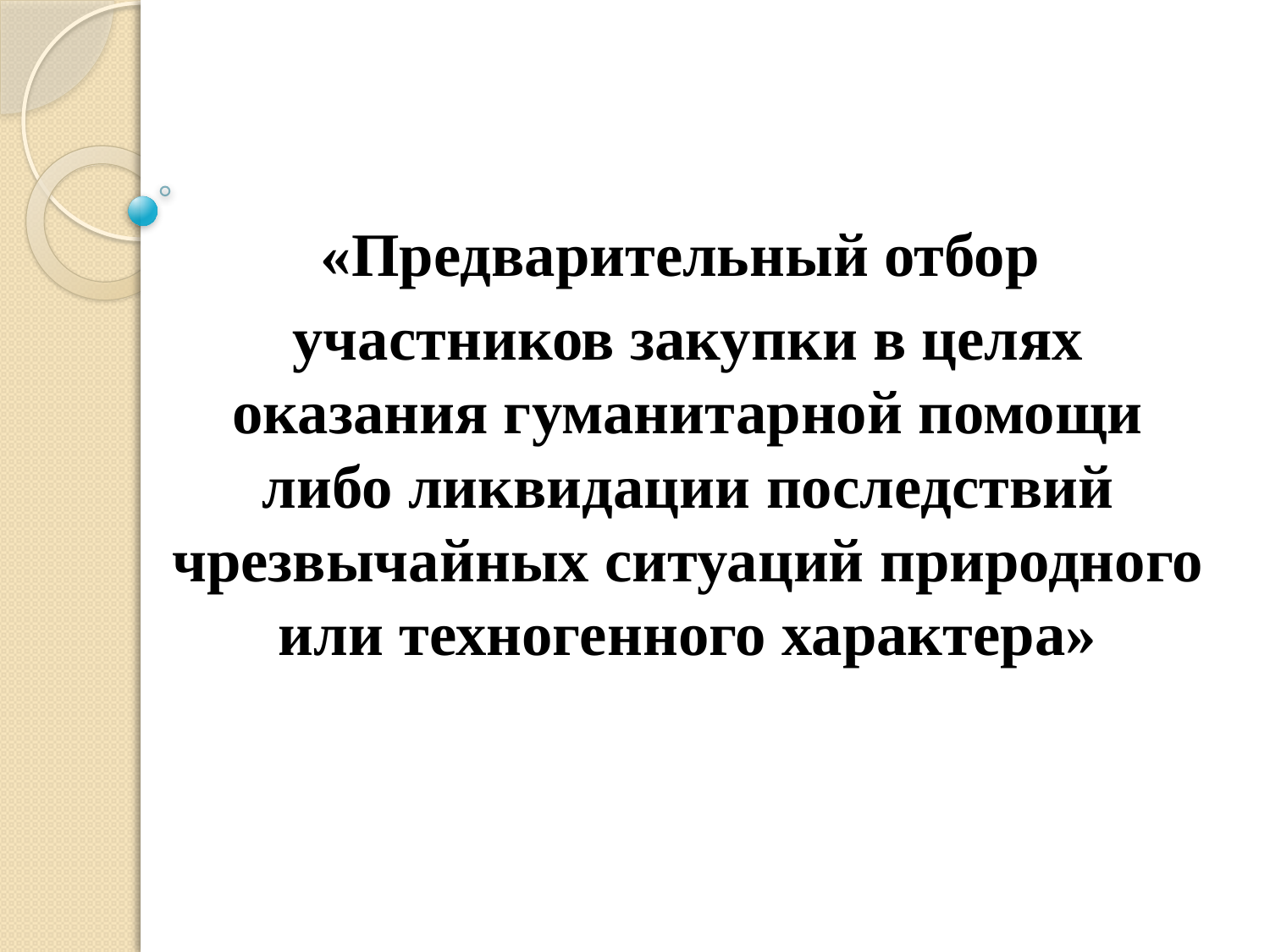

«Предварительный отбор
участников закупки в целях оказания гуманитарной помощи либо ликвидации последствий чрезвычайных ситуаций природного или техногенного характера»